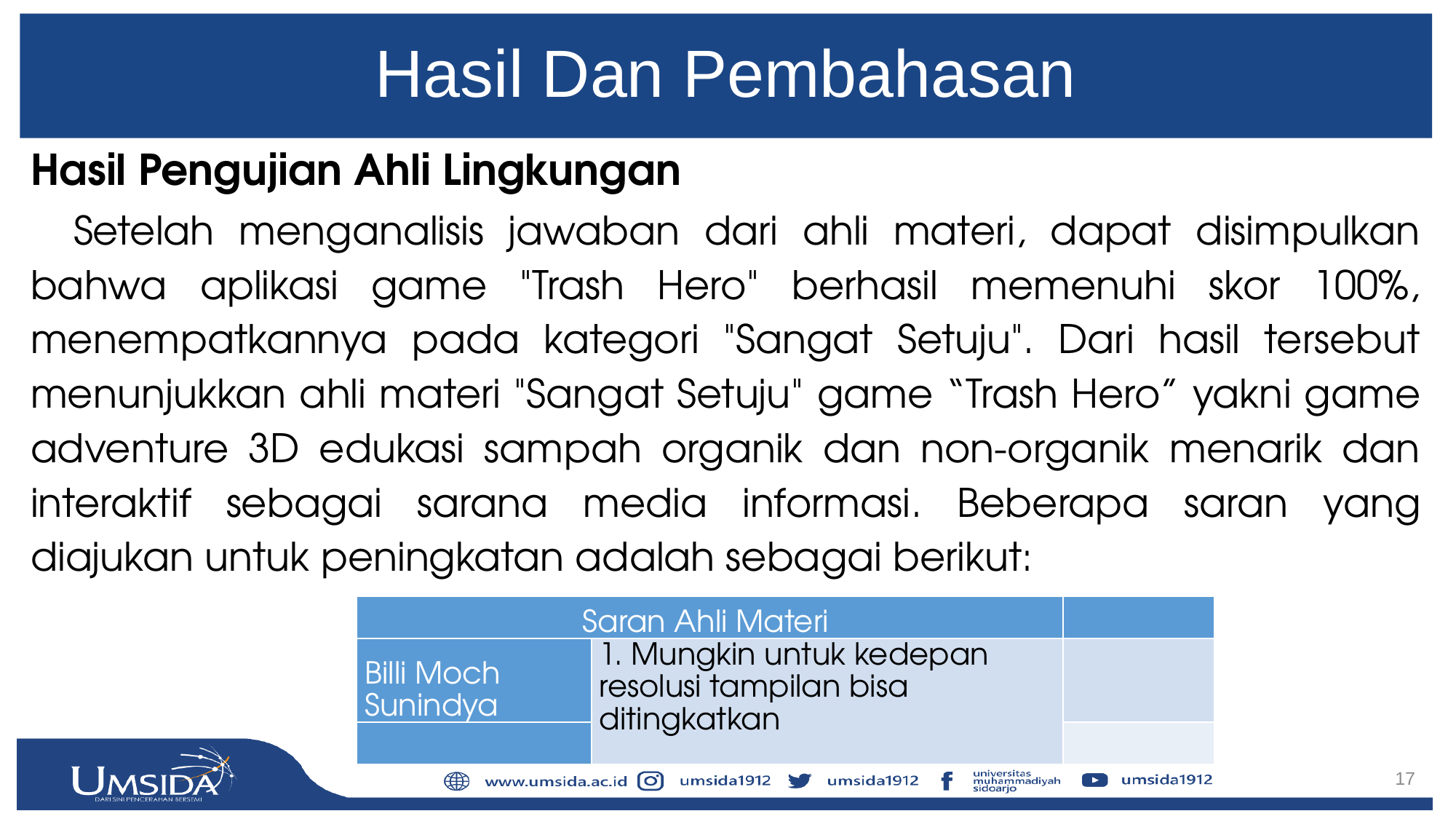

# Hasil Dan Pembahasan
Hasil Pengujian Ahli Lingkungan
Setelah menganalisis jawaban dari ahli materi, dapat disimpulkan bahwa aplikasi game "Trash Hero" berhasil memenuhi skor 100%, menempatkannya pada kategori "Sangat Setuju". Dari hasil tersebut menunjukkan ahli materi "Sangat Setuju" game “Trash Hero” yakni game adventure 3D edukasi sampah organik dan non-organik menarik dan interaktif sebagai sarana media informasi. Beberapa saran yang diajukan untuk peningkatan adalah sebagai berikut:
| Saran Ahli Materi |  |  |
| --- | --- | --- |
| Billi Moch Sunindya | 1. Mungkin untuk kedepan resolusi tampilan bisa ditingkatkan |  |
|  |  |  |